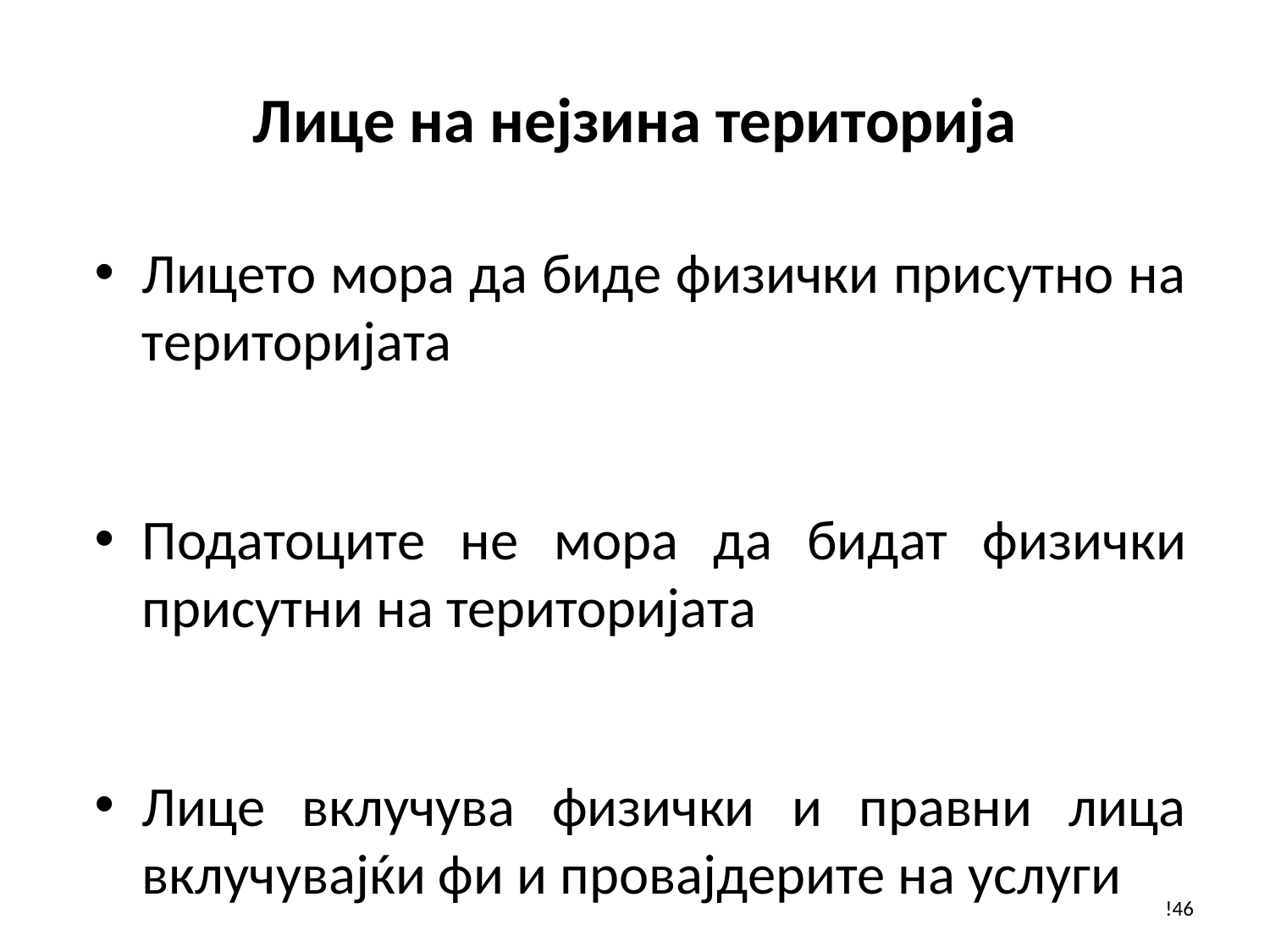

# Лице на нејзина територија
Лицето мора да биде физички присутно на територијата

Податоците не мора да бидат физички присутни на територијата

Лице вклучува физички и правни лица вклучувајќи фи и провајдерите на услуги
!46